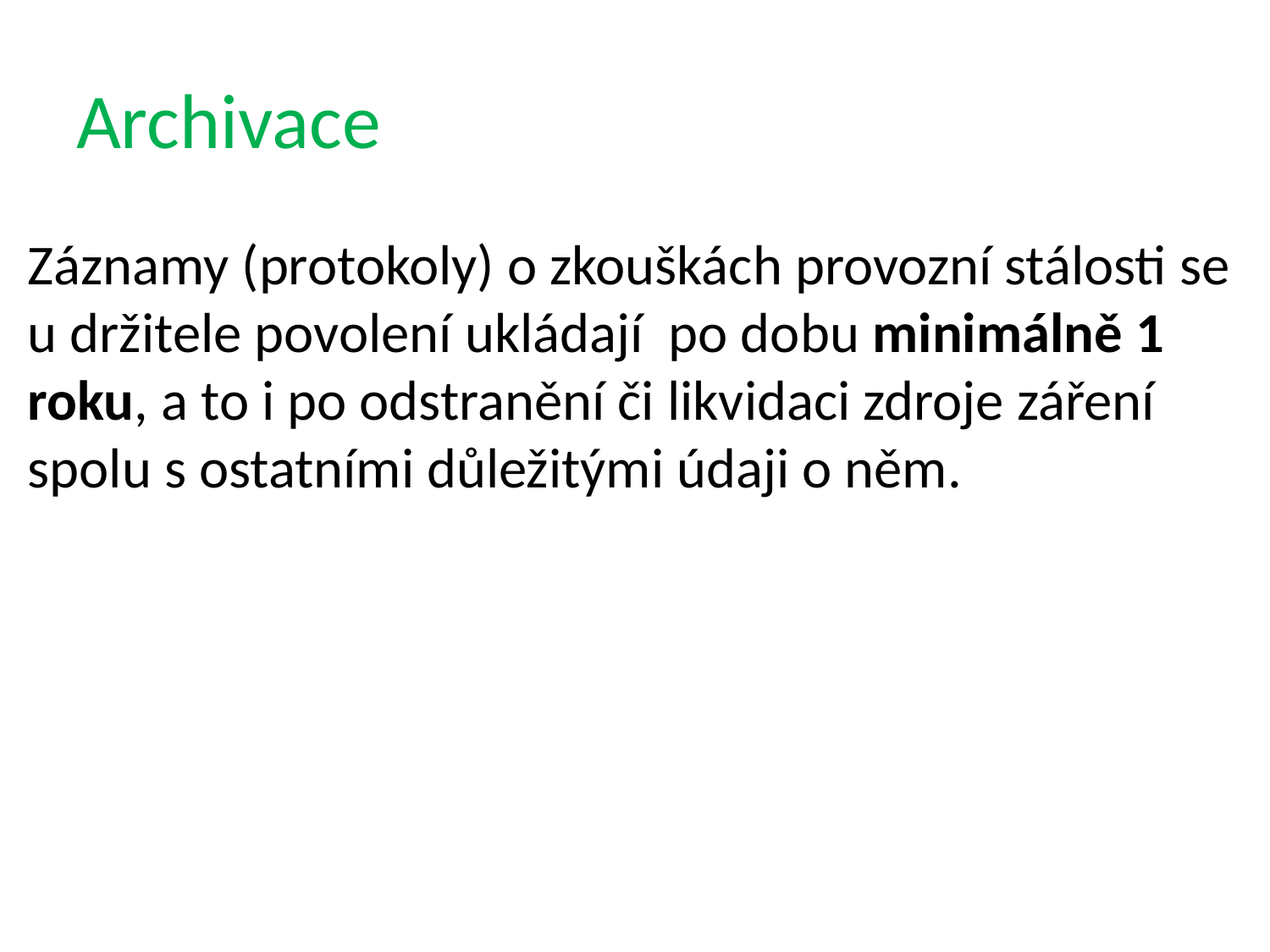

# Archivace
Záznamy (protokoly) o zkouškách provozní stálosti se u držitele povolení ukládají  po dobu minimálně 1 roku, a to i po odstranění či likvidaci zdroje záření spolu s ostatními důležitými údaji o něm.